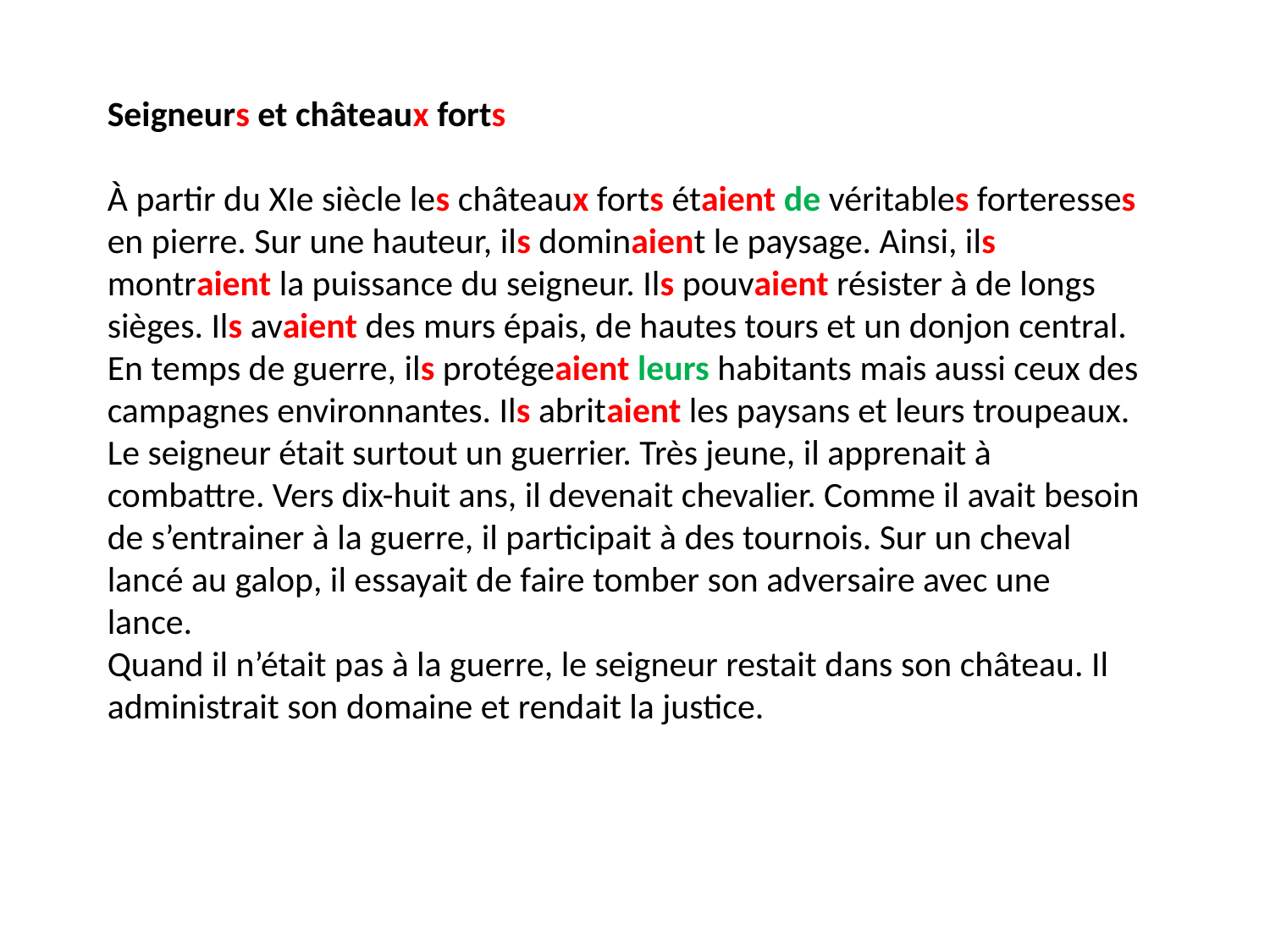

Seigneurs et châteaux forts

À partir du XIe siècle les châteaux forts étaient de véritables forteresses en pierre. Sur une hauteur, ils dominaient le paysage. Ainsi, ils montraient la puissance du seigneur. Ils pouvaient résister à de longs sièges. Ils avaient des murs épais, de hautes tours et un donjon central. En temps de guerre, ils protégeaient leurs habitants mais aussi ceux des campagnes environnantes. Ils abritaient les paysans et leurs troupeaux.
Le seigneur était surtout un guerrier. Très jeune, il apprenait à combattre. Vers dix-huit ans, il devenait chevalier. Comme il avait besoin de s’entrainer à la guerre, il participait à des tournois. Sur un cheval lancé au galop, il essayait de faire tomber son adversaire avec une lance.
Quand il n’était pas à la guerre, le seigneur restait dans son château. Il administrait son domaine et rendait la justice.